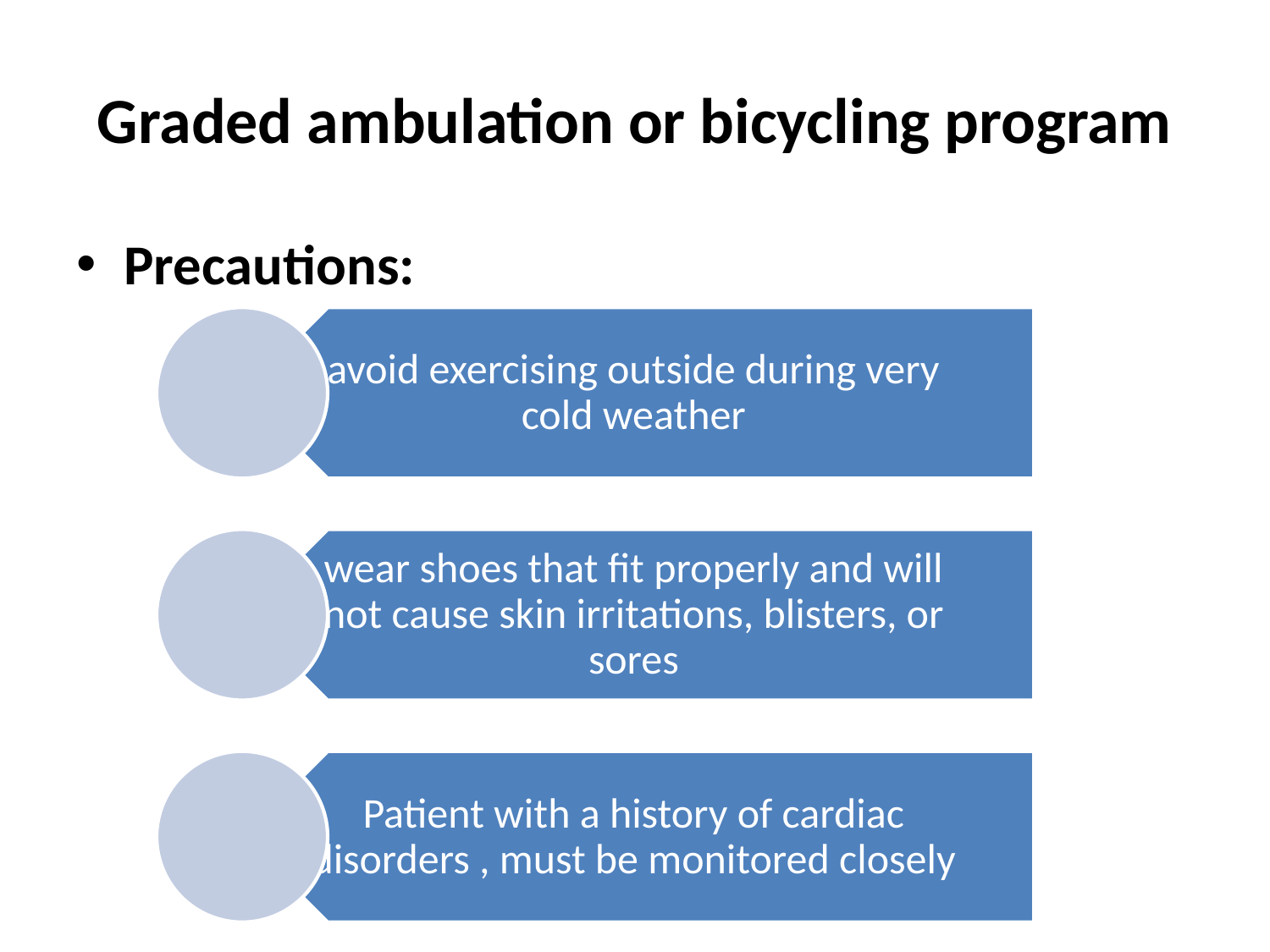

# Graded ambulation or bicycling program
Precautions:
avoid exercising outside during very cold weather
wear shoes that fit properly and will not cause skin irritations, blisters, or sores
Patient with a history of cardiac disorders , must be monitored closely